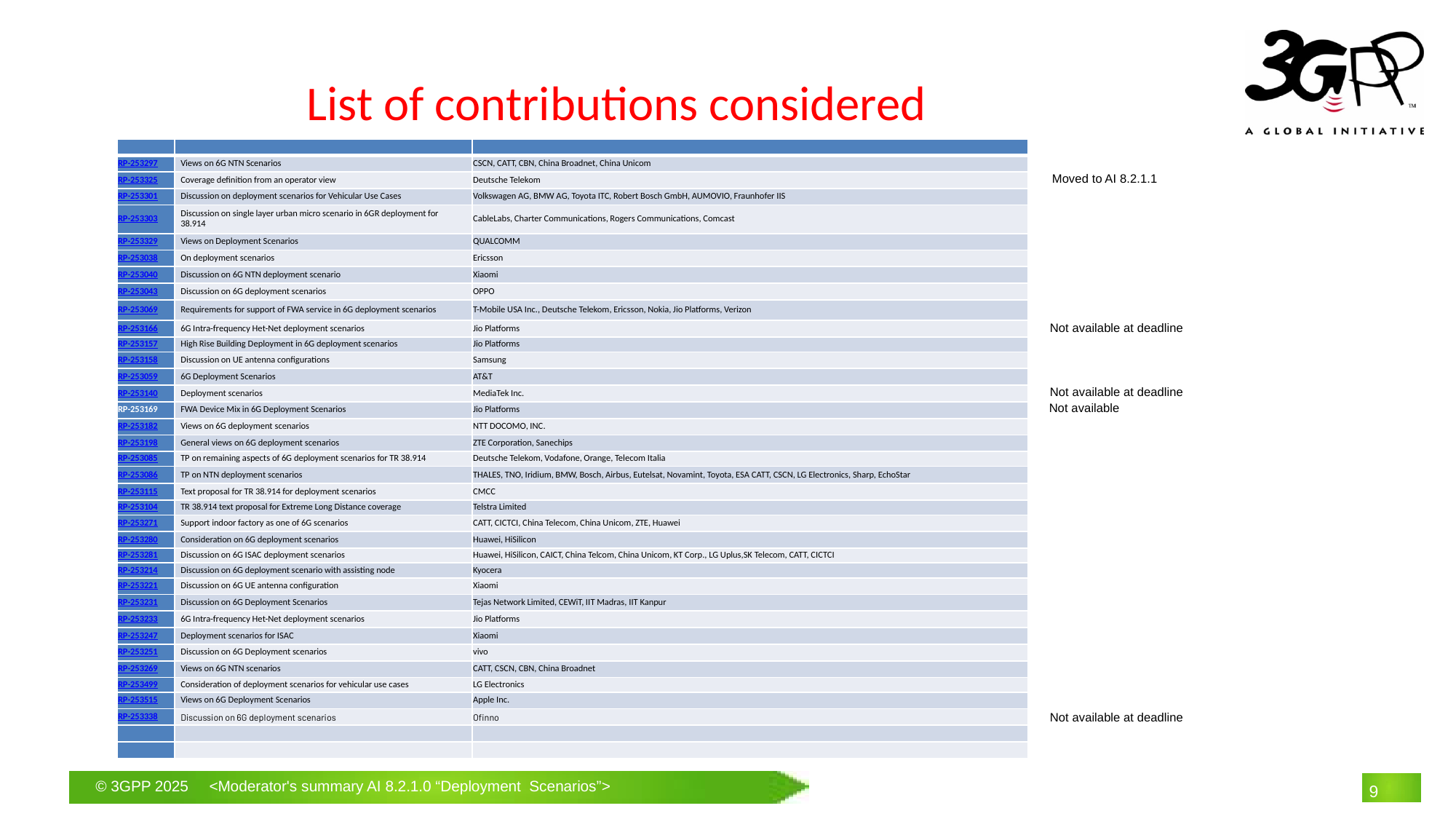

# List of contributions considered
|  |  |  |
| --- | --- | --- |
| RP-253297 | Views on 6G NTN Scenarios | CSCN, CATT, CBN, China Broadnet, China Unicom |
| RP-253325 | Coverage definition from an operator view | Deutsche Telekom |
| RP-253301 | Discussion on deployment scenarios for Vehicular Use Cases | Volkswagen AG, BMW AG, Toyota ITC, Robert Bosch GmbH, AUMOVIO, Fraunhofer IIS |
| RP-253303 | Discussion on single layer urban micro scenario in 6GR deployment for 38.914 | CableLabs, Charter Communications, Rogers Communications, Comcast |
| RP-253329 | Views on Deployment Scenarios | QUALCOMM |
| RP-253038 | On deployment scenarios | Ericsson |
| RP-253040 | Discussion on 6G NTN deployment scenario | Xiaomi |
| RP-253043 | Discussion on 6G deployment scenarios | OPPO |
| RP-253069 | Requirements for support of FWA service in 6G deployment scenarios | T-Mobile USA Inc., Deutsche Telekom, Ericsson, Nokia, Jio Platforms, Verizon |
| RP-253166 | 6G Intra-frequency Het-Net deployment scenarios | Jio Platforms |
| RP-253157 | High Rise Building Deployment in 6G deployment scenarios | Jio Platforms |
| RP-253158 | Discussion on UE antenna configurations | Samsung |
| RP-253059 | 6G Deployment Scenarios | AT&T |
| RP-253140 | Deployment scenarios | MediaTek Inc. |
| RP-253169 | FWA Device Mix in 6G Deployment Scenarios | Jio Platforms |
| RP-253182 | Views on 6G deployment scenarios | NTT DOCOMO, INC. |
| RP-253198 | General views on 6G deployment scenarios | ZTE Corporation, Sanechips |
| RP-253085 | TP on remaining aspects of 6G deployment scenarios for TR 38.914 | Deutsche Telekom, Vodafone, Orange, Telecom Italia |
| RP-253086 | TP on NTN deployment scenarios | THALES, TNO, Iridium, BMW, Bosch, Airbus, Eutelsat, Novamint, Toyota, ESA CATT, CSCN, LG Electronics, Sharp, EchoStar |
| RP-253115 | Text proposal for TR 38.914 for deployment scenarios | CMCC |
| RP-253104 | TR 38.914 text proposal for Extreme Long Distance coverage | Telstra Limited |
| RP-253271 | Support indoor factory as one of 6G scenarios | CATT, CICTCI, China Telecom, China Unicom, ZTE, Huawei |
| RP-253280 | Consideration on 6G deployment scenarios | Huawei, HiSilicon |
| RP-253281 | Discussion on 6G ISAC deployment scenarios | Huawei, HiSilicon, CAICT, China Telcom, China Unicom, KT Corp., LG Uplus,SK Telecom, CATT, CICTCI |
| RP-253214 | Discussion on 6G deployment scenario with assisting node | Kyocera |
| RP-253221 | Discussion on 6G UE antenna configuration | Xiaomi |
| RP-253231 | Discussion on 6G Deployment Scenarios | Tejas Network Limited, CEWiT, IIT Madras, IIT Kanpur |
| RP-253233 | 6G Intra-frequency Het-Net deployment scenarios | Jio Platforms |
| RP-253247 | Deployment scenarios for ISAC | Xiaomi |
| RP-253251 | Discussion on 6G Deployment scenarios | vivo |
| RP-253269 | Views on 6G NTN scenarios | CATT, CSCN, CBN, China Broadnet |
| RP-253499 | Consideration of deployment scenarios for vehicular use cases | LG Electronics |
| RP-253515 | Views on 6G Deployment Scenarios | Apple Inc. |
| RP-253338 | Discussion on 6G deployment scenarios | Ofinno |
|  |  |  |
|  |  |  |
Moved to AI 8.2.1.1
Not available at deadline
Not available at deadline
Not available
Not available at deadline
9